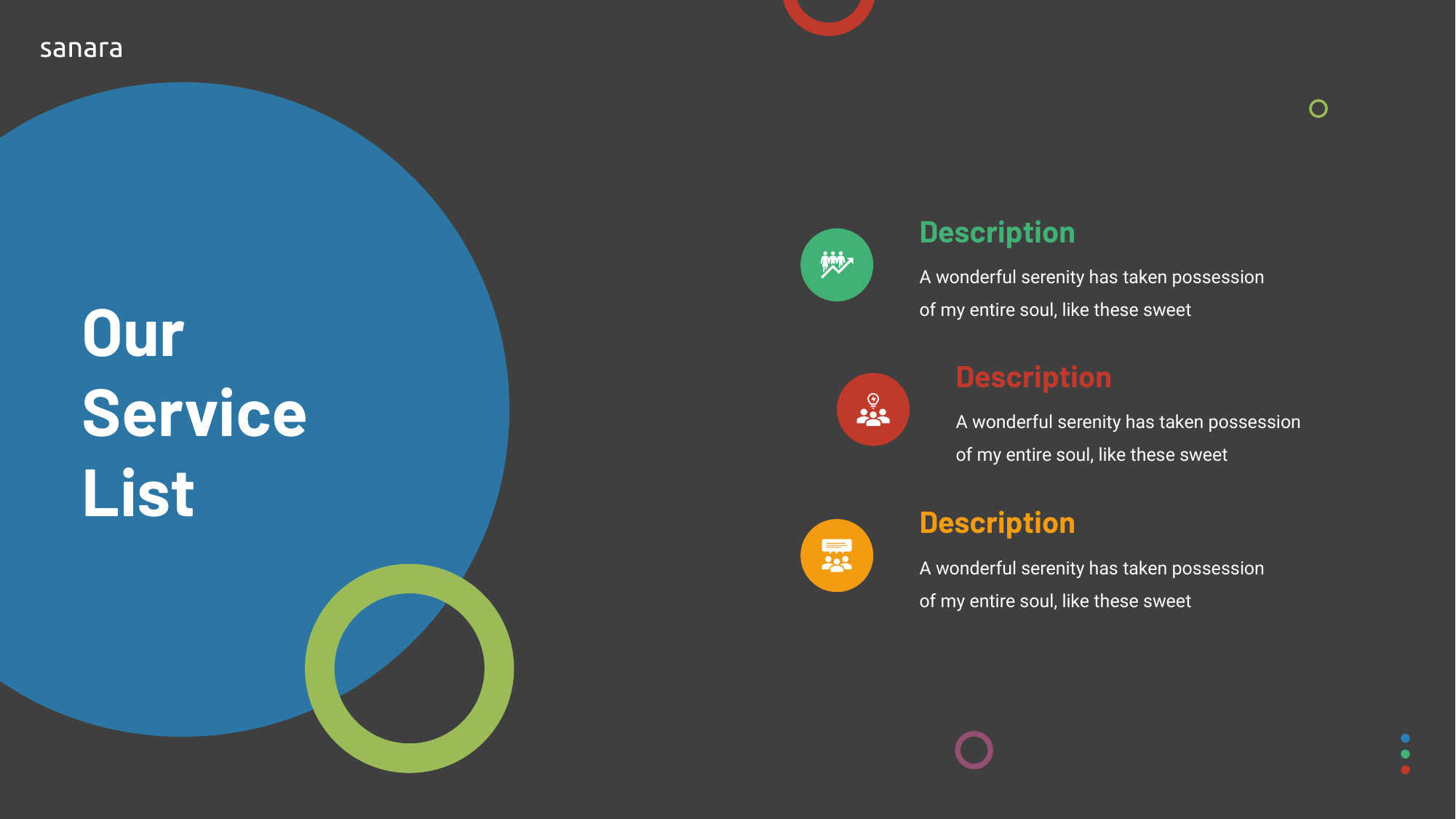

Description

A wonderful serenity has taken possession of my entire soul, like these sweet

# Our Service List
Description

A wonderful serenity has taken possession of my entire soul, like these sweet
Description

A wonderful serenity has taken possession of my entire soul, like these sweet